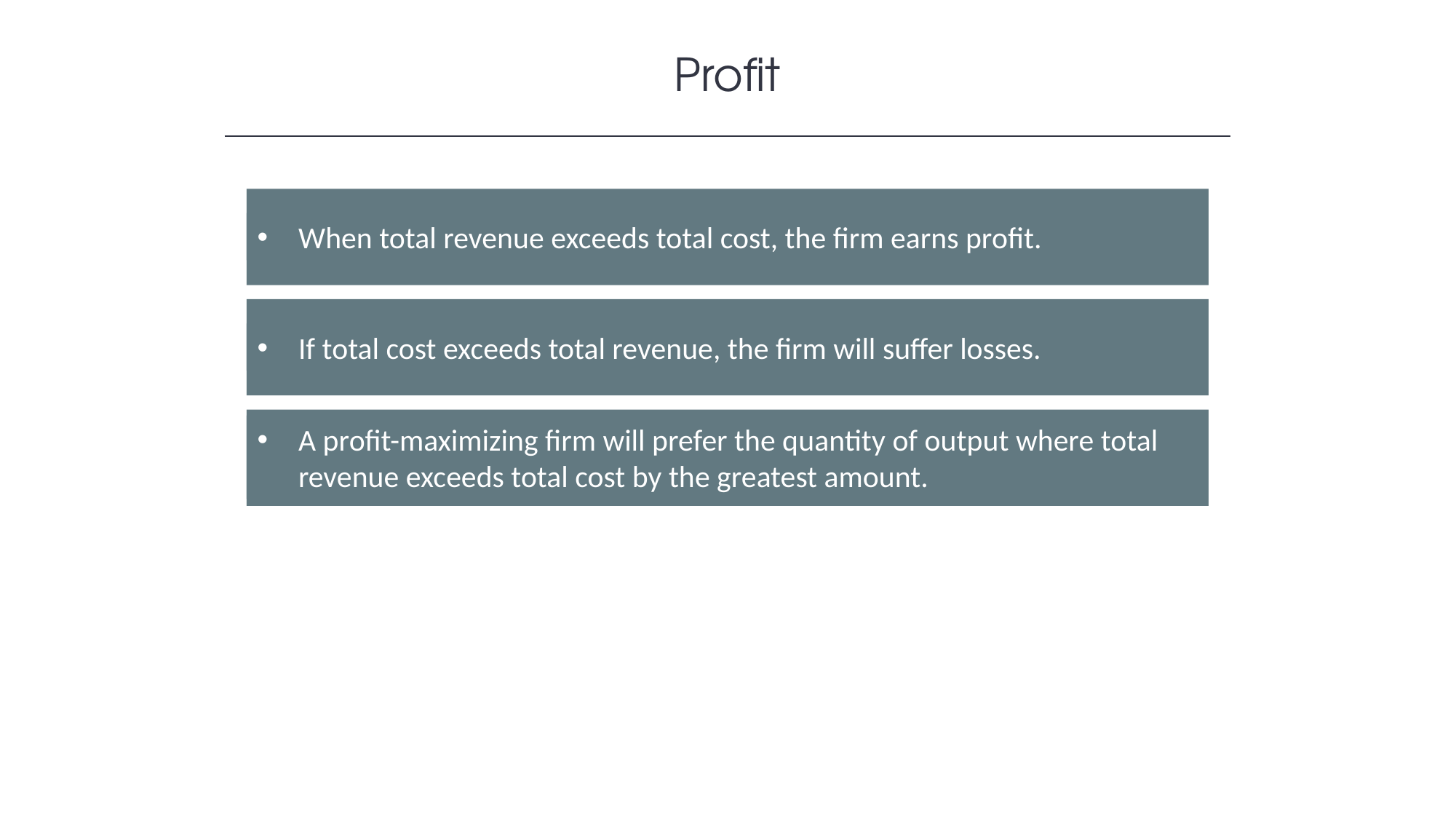

Profit

When total revenue exceeds total cost, the firm earns profit.

If total cost exceeds total revenue, the firm will suffer losses.

A profit-maximizing firm will prefer the quantity of output where total revenue exceeds total cost by the greatest amount.